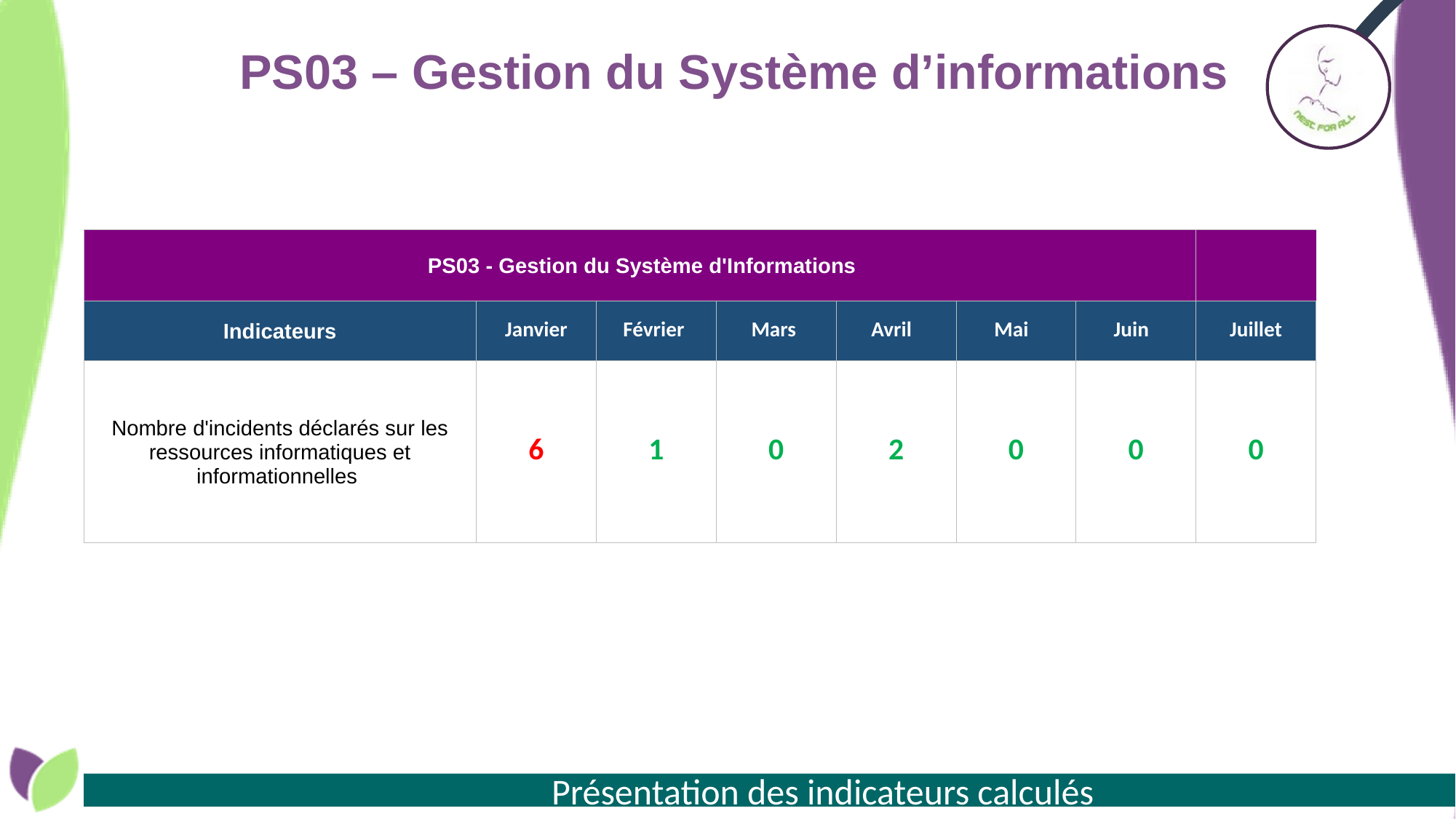

# PS03 – Gestion du Système d’informations
| PS03 - Gestion du Système d'Informations |  |  |  |  |  |  |  |
| --- | --- | --- | --- | --- | --- | --- | --- |
| Indicateurs | Janvier | Février | Mars | Avril | Mai | Juin | Juillet |
| Nombre d'incidents déclarés sur les ressources informatiques et informationnelles | 6 | 1 | 0 | 2 | 0 | 0 | 0 |
 Présentation des indicateurs calculés